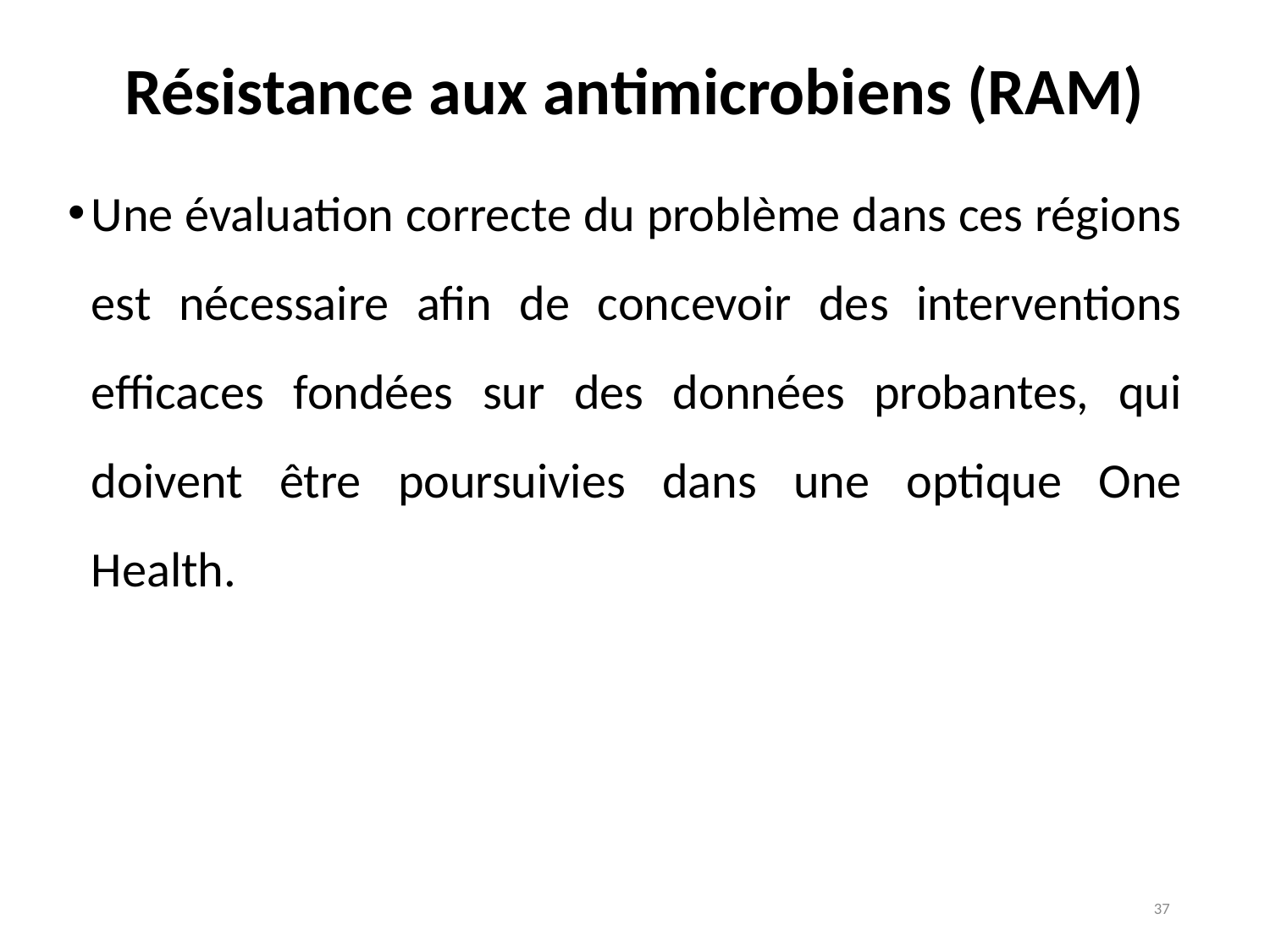

# Résistance aux antimicrobiens (RAM)
Une évaluation correcte du problème dans ces régions est nécessaire afin de concevoir des interventions efficaces fondées sur des données probantes, qui doivent être poursuivies dans une optique One Health.
37